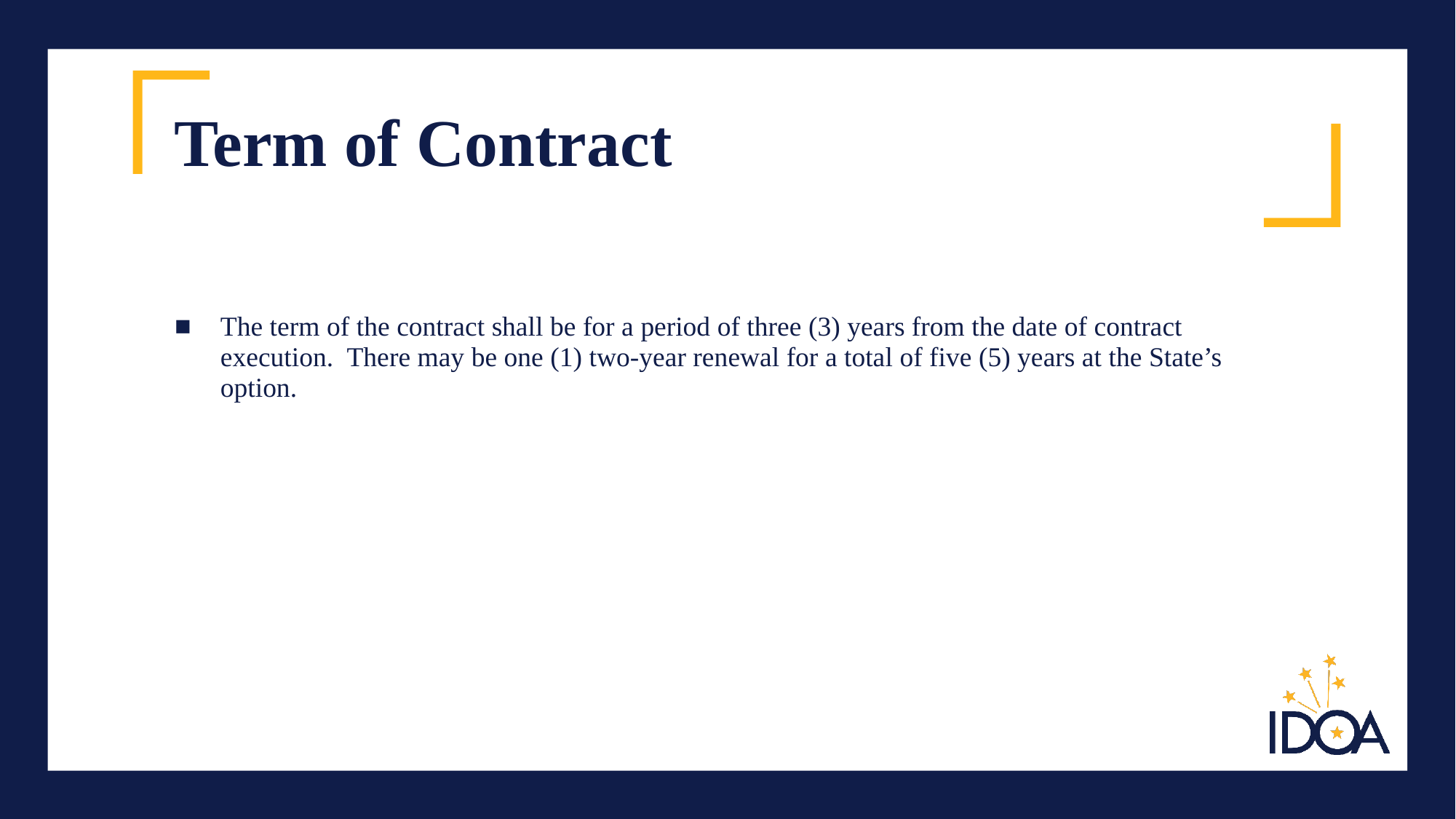

# Term of Contract

The term of the contract shall be for a period of three (3) years from the date of contract execution.  There may be one (1) two-year renewal for a total of five (5) years at the State’s option.